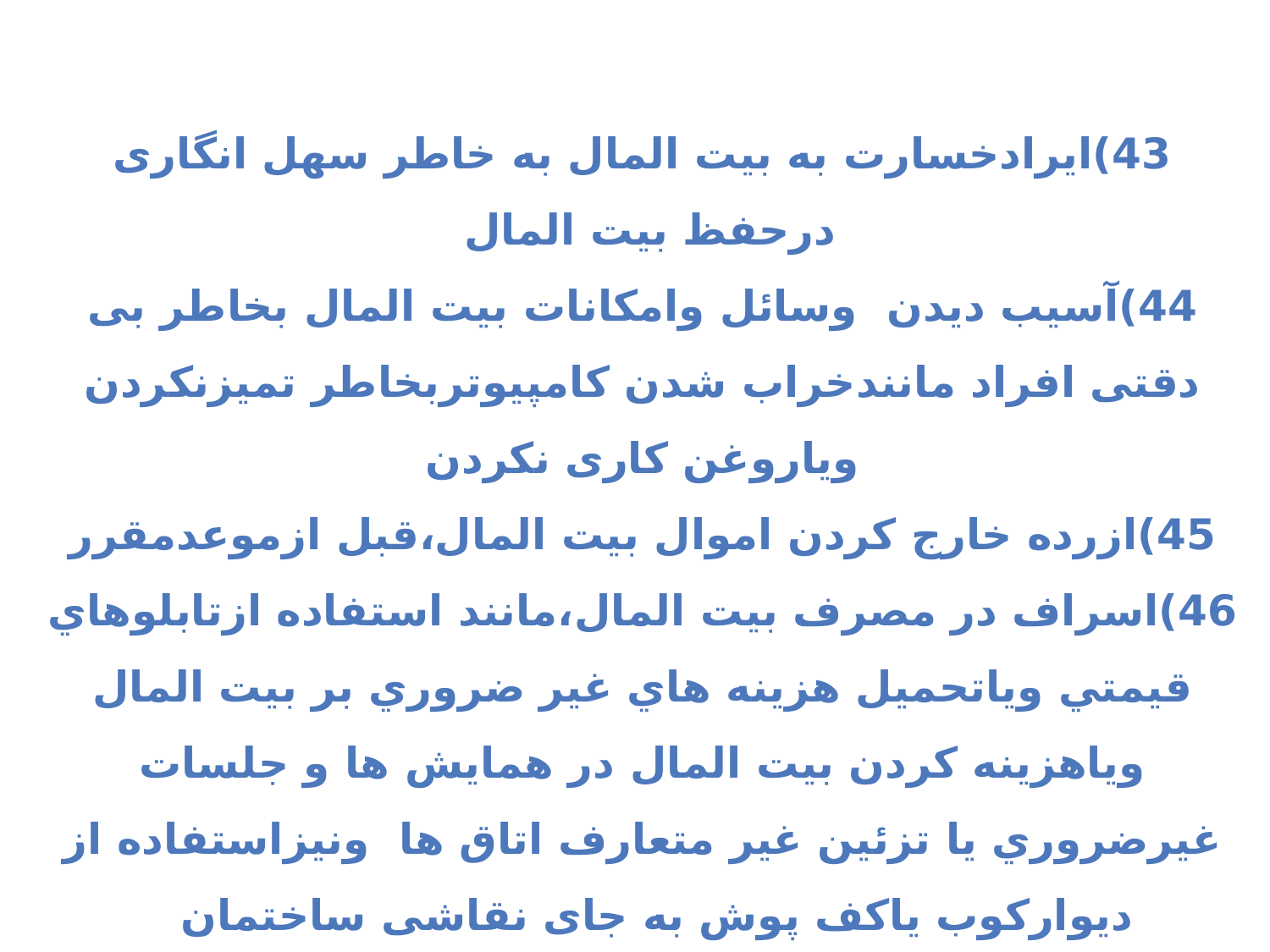

43)ایرادخسارت به بیت المال به خاطر سهل انگاری درحفظ بیت المال
44)آسیب دیدن  وسائل وامکانات بیت المال بخاطر بی دقتی افراد مانندخراب شدن کامپیوتربخاطر تمیزنکردن ویاروغن کاری نکردن
45)ازرده خارج کردن اموال بیت المال،قبل ازموعدمقرر
46)اسراف در مصرف بيت المال،مانند استفاده ازتابلوهاي قيمتي ویاتحمیل هزينه هاي غير ضروري بر بيت المال ویاهزينه كردن بيت المال در همايش ها و جلسات غيرضروري يا تزئين غير متعارف اتاق ها  ونیزاستفاده از دیوارکوب یاکف پوش به جای نقاشی ساختمان
47)برگزاري همايش‌ها باهزينه‌هاي سنگين  درصورت امکان برگزاری آنهابا هزينه کمتر و بهره بیشتر